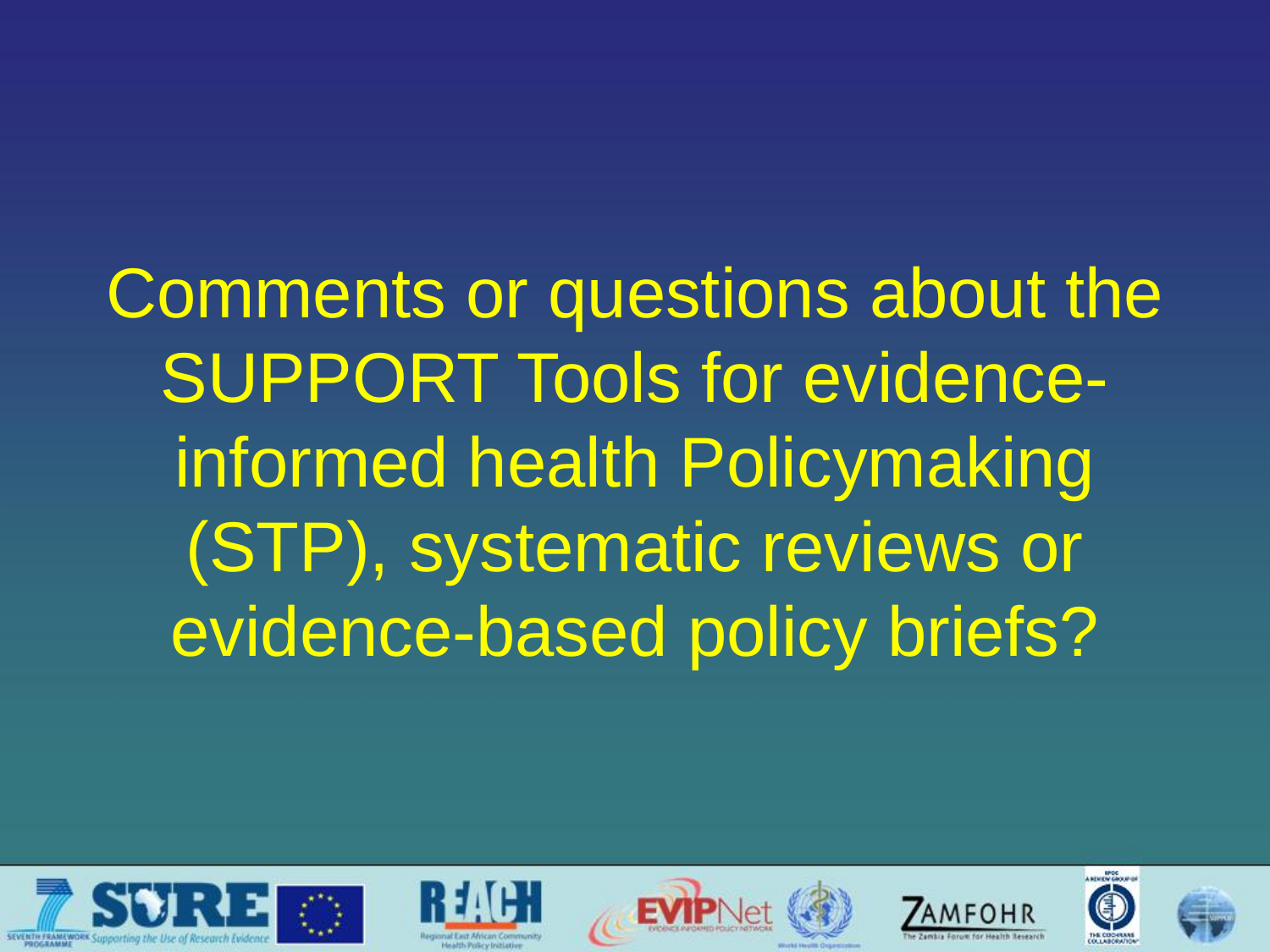

# Comments or questions about the SUPPORT Tools for evidence-informed health Policymaking (STP), systematic reviews or evidence-based policy briefs?